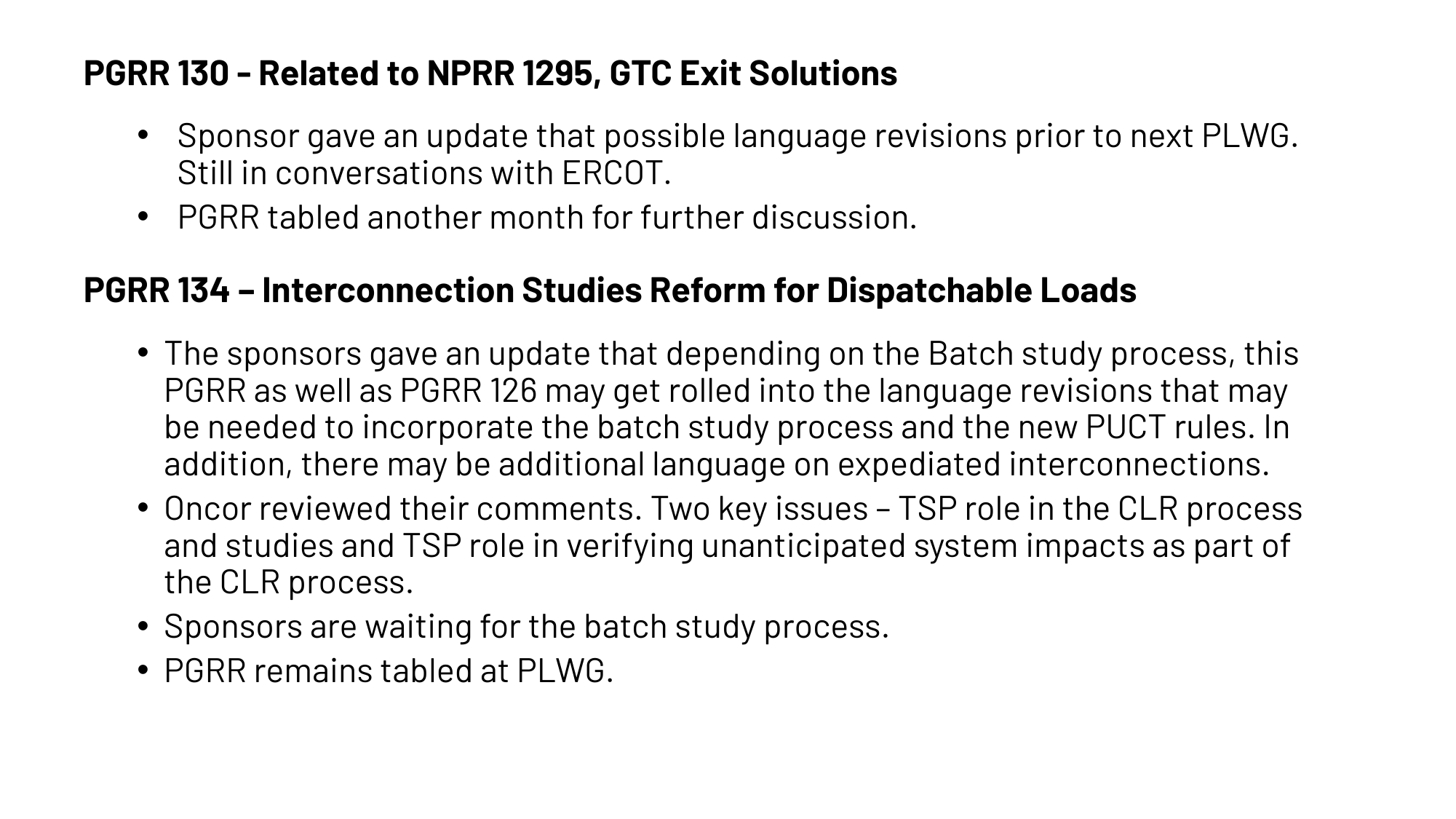

PGRR 130 - Related to NPRR 1295, GTC Exit Solutions
Sponsor gave an update that possible language revisions prior to next PLWG. Still in conversations with ERCOT.
PGRR tabled another month for further discussion.
PGRR 134 – Interconnection Studies Reform for Dispatchable Loads
The sponsors gave an update that depending on the Batch study process, this PGRR as well as PGRR 126 may get rolled into the language revisions that may be needed to incorporate the batch study process and the new PUCT rules. In addition, there may be additional language on expediated interconnections.
Oncor reviewed their comments. Two key issues – TSP role in the CLR process and studies and TSP role in verifying unanticipated system impacts as part of the CLR process.
Sponsors are waiting for the batch study process.
PGRR remains tabled at PLWG.